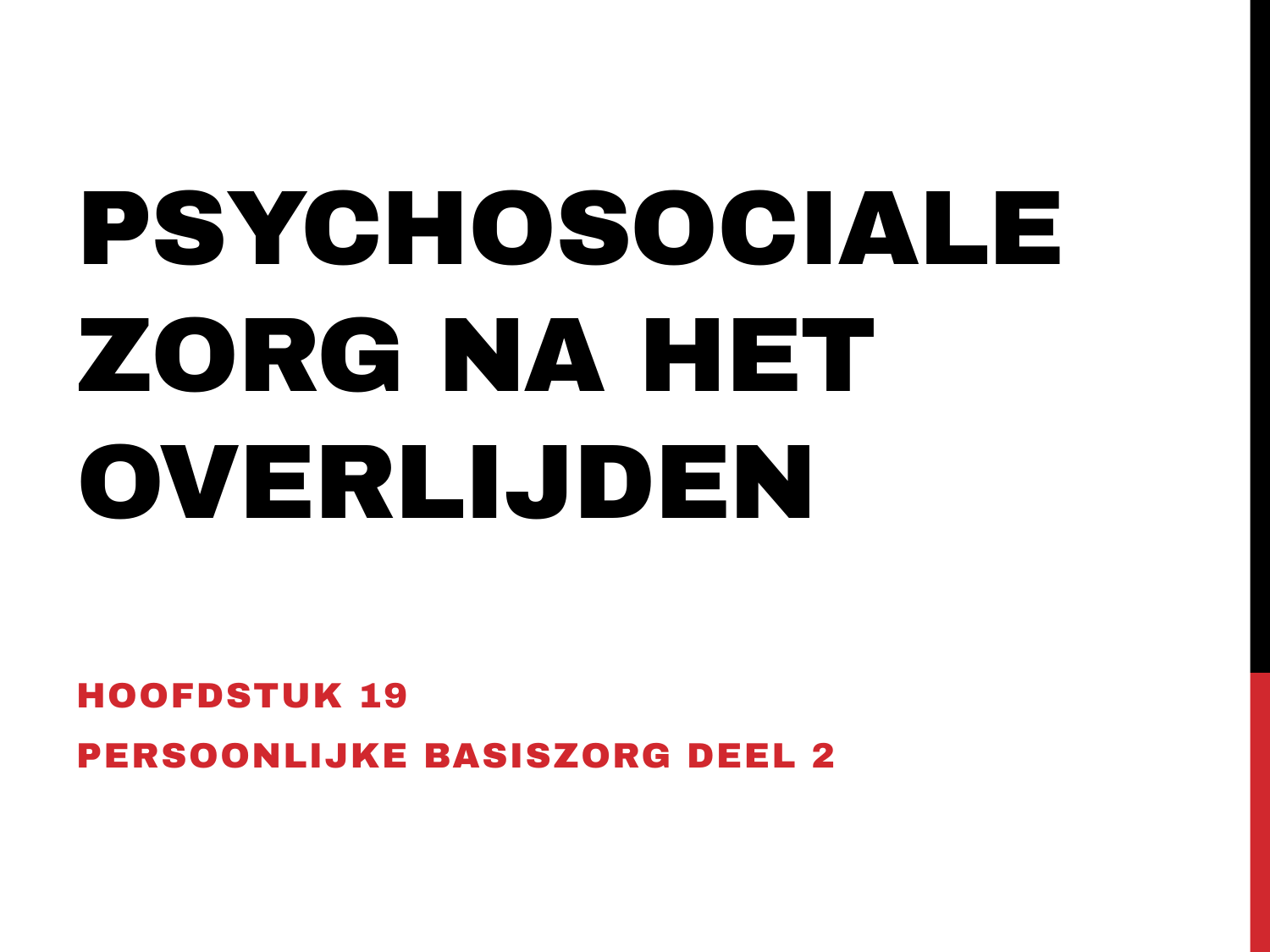

# Psychosociale zorg na het overlijden
Hoofdstuk 19
Persoonlijke basiszorg deel 2